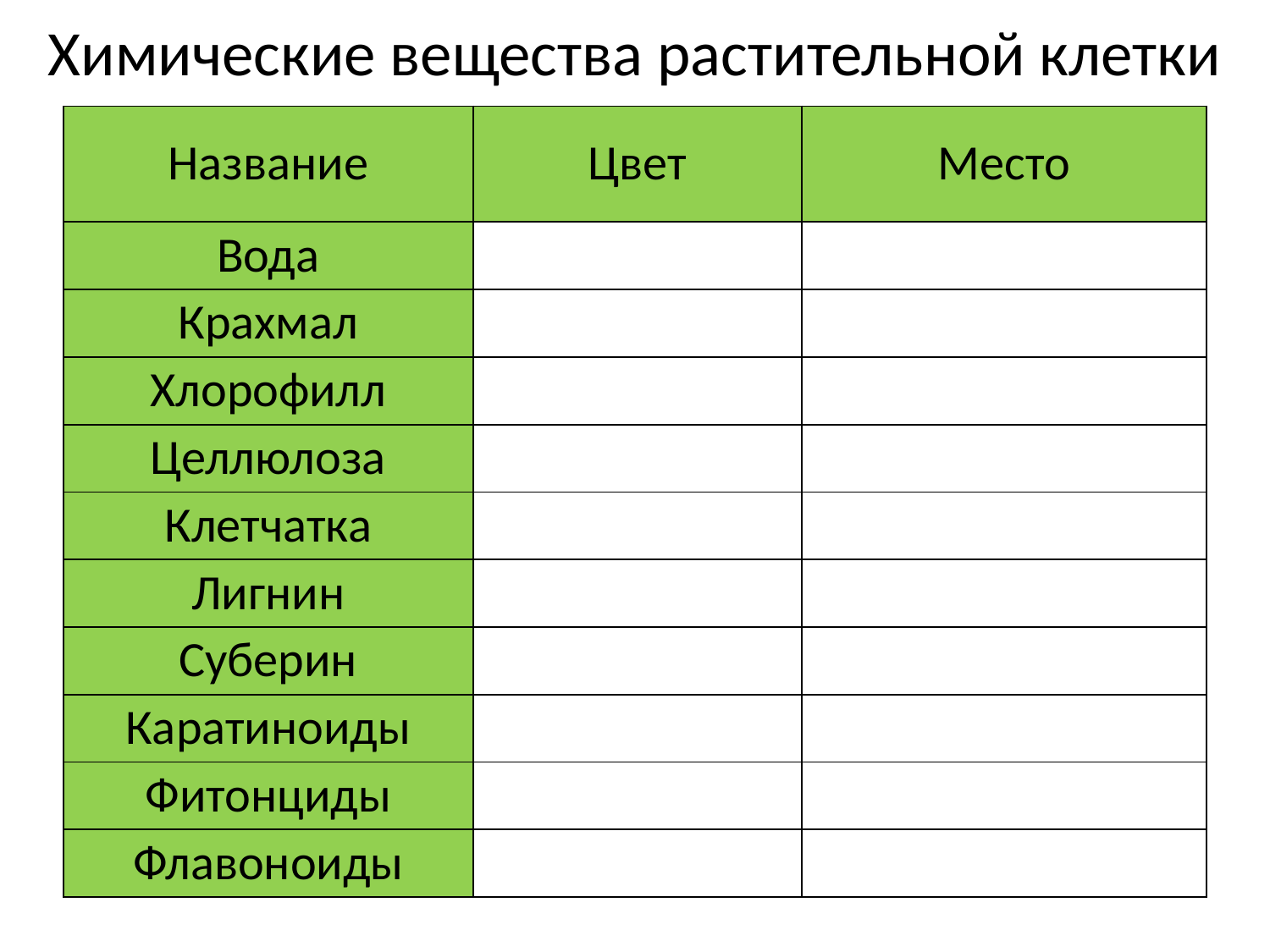

# Химические вещества растительной клетки
| Название | Цвет | Место |
| --- | --- | --- |
| Вода |  |  |
| Крахмал |  |  |
| Хлорофилл |  |  |
| Целлюлоза |  |  |
| Клетчатка |  |  |
| Лигнин |  |  |
| Суберин |  |  |
| Каратиноиды |  |  |
| Фитонциды |  |  |
| Флавоноиды |  |  |